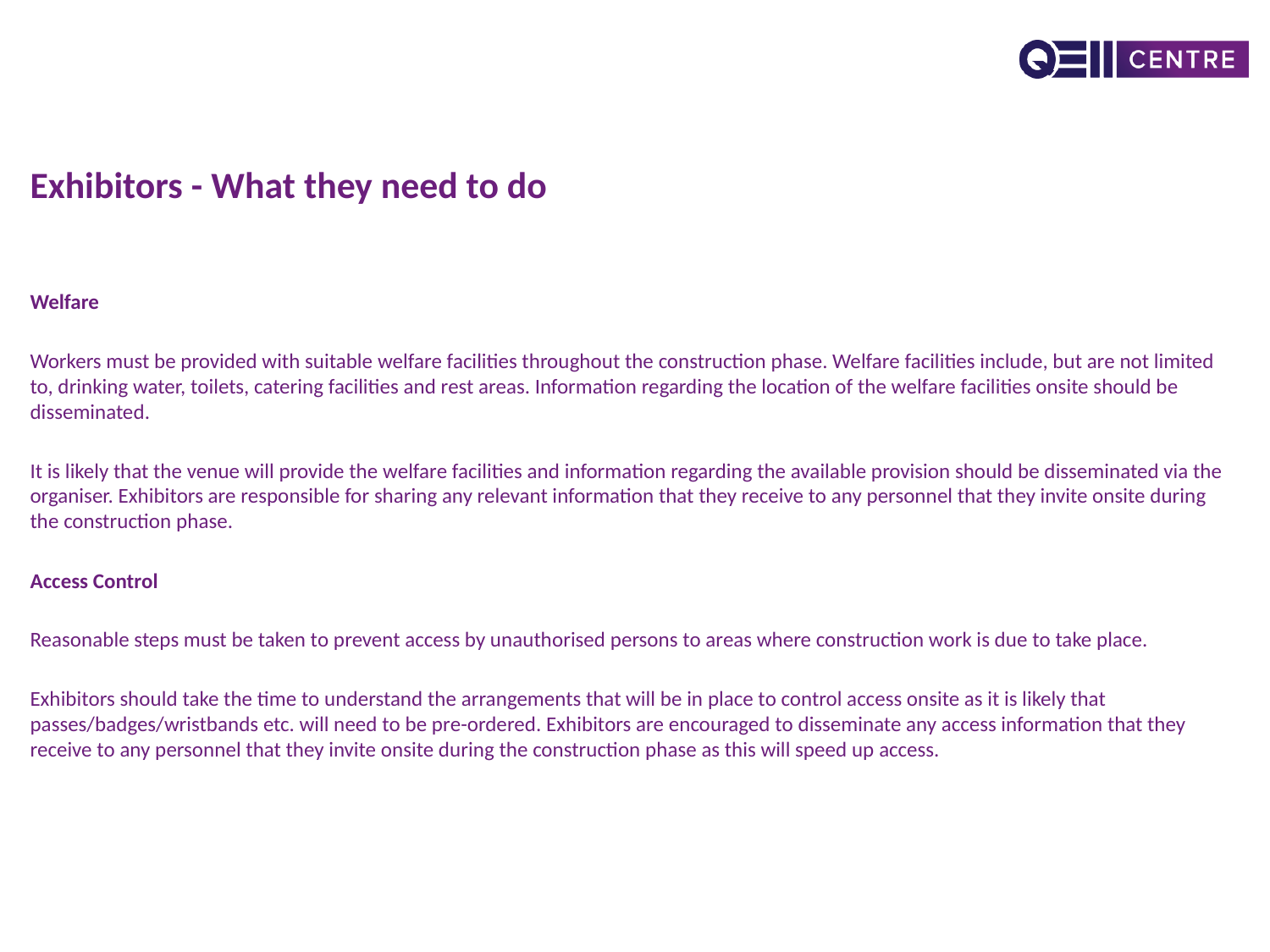

# Exhibitors - What they need to do
Welfare

Workers must be provided with suitable welfare facilities throughout the construction phase. Welfare facilities include, but are not limited to, drinking water, toilets, catering facilities and rest areas. Information regarding the location of the welfare facilities onsite should be disseminated.

It is likely that the venue will provide the welfare facilities and information regarding the available provision should be disseminated via the organiser. Exhibitors are responsible for sharing any relevant information that they receive to any personnel that they invite onsite during the construction phase.

Access Control

Reasonable steps must be taken to prevent access by unauthorised persons to areas where construction work is due to take place.

Exhibitors should take the time to understand the arrangements that will be in place to control access onsite as it is likely that passes/badges/wristbands etc. will need to be pre-ordered. Exhibitors are encouraged to disseminate any access information that they receive to any personnel that they invite onsite during the construction phase as this will speed up access.